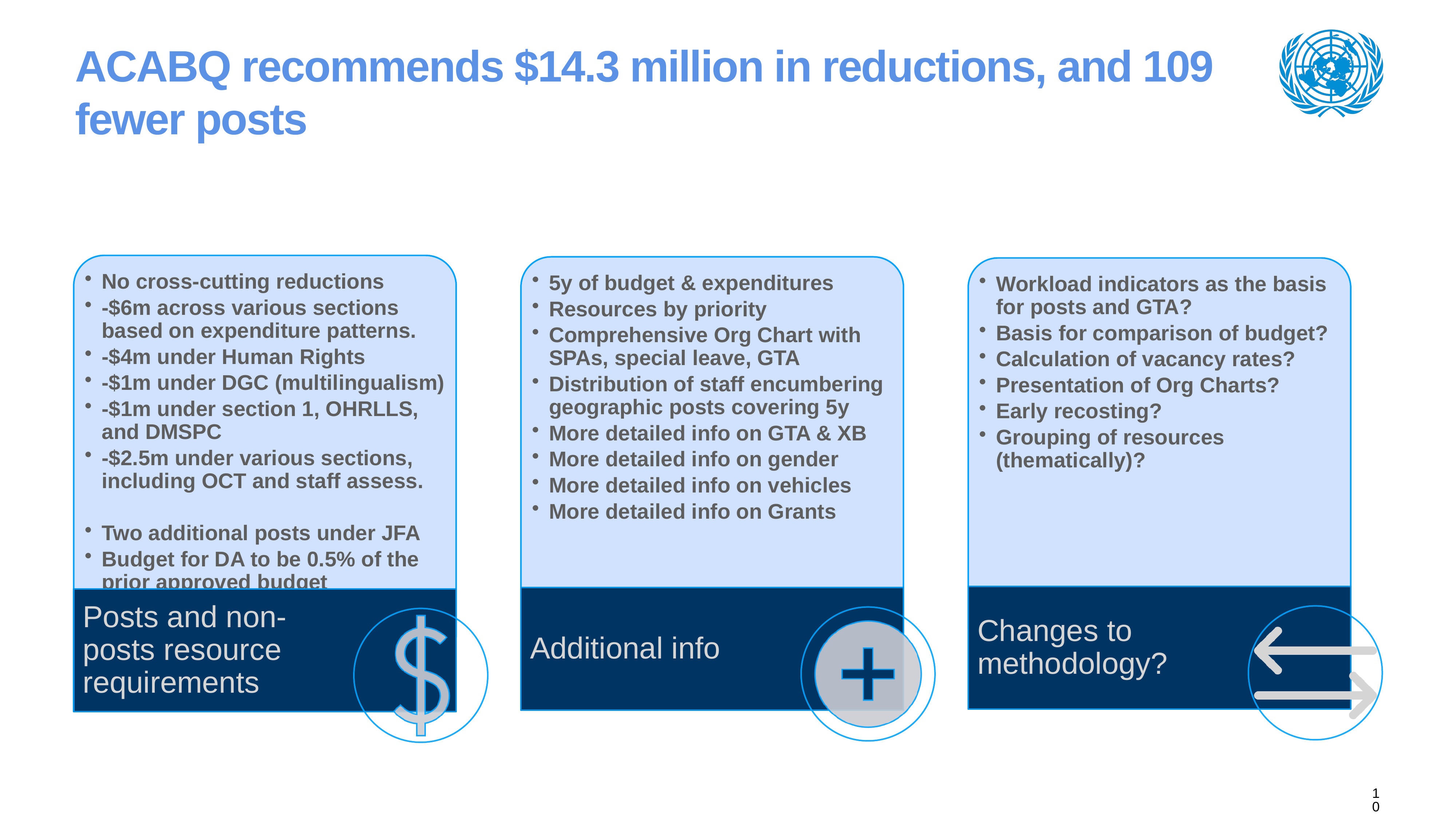

# ACABQ recommends $14.3 million in reductions, and 109 fewer posts
No cross-cutting reductions
-$6m across various sections based on expenditure patterns.
-$4m under Human Rights
-$1m under DGC (multilingualism)
-$1m under section 1, OHRLLS, and DMSPC
-$2.5m under various sections, including OCT and staff assess.

Two additional posts under JFA
Budget for DA to be 0.5% of the prior approved budget
Posts and non-posts resource requirements
5y of budget & expenditures
Resources by priority
Comprehensive Org Chart with SPAs, special leave, GTA
Distribution of staff encumbering geographic posts covering 5y
More detailed info on GTA & XB
More detailed info on gender
More detailed info on vehicles
More detailed info on Grants

Additional info
Workload indicators as the basis for posts and GTA?
Basis for comparison of budget?
Calculation of vacancy rates?
Presentation of Org Charts?
Early recosting?
Grouping of resources (thematically)?

Changes to methodology?
10